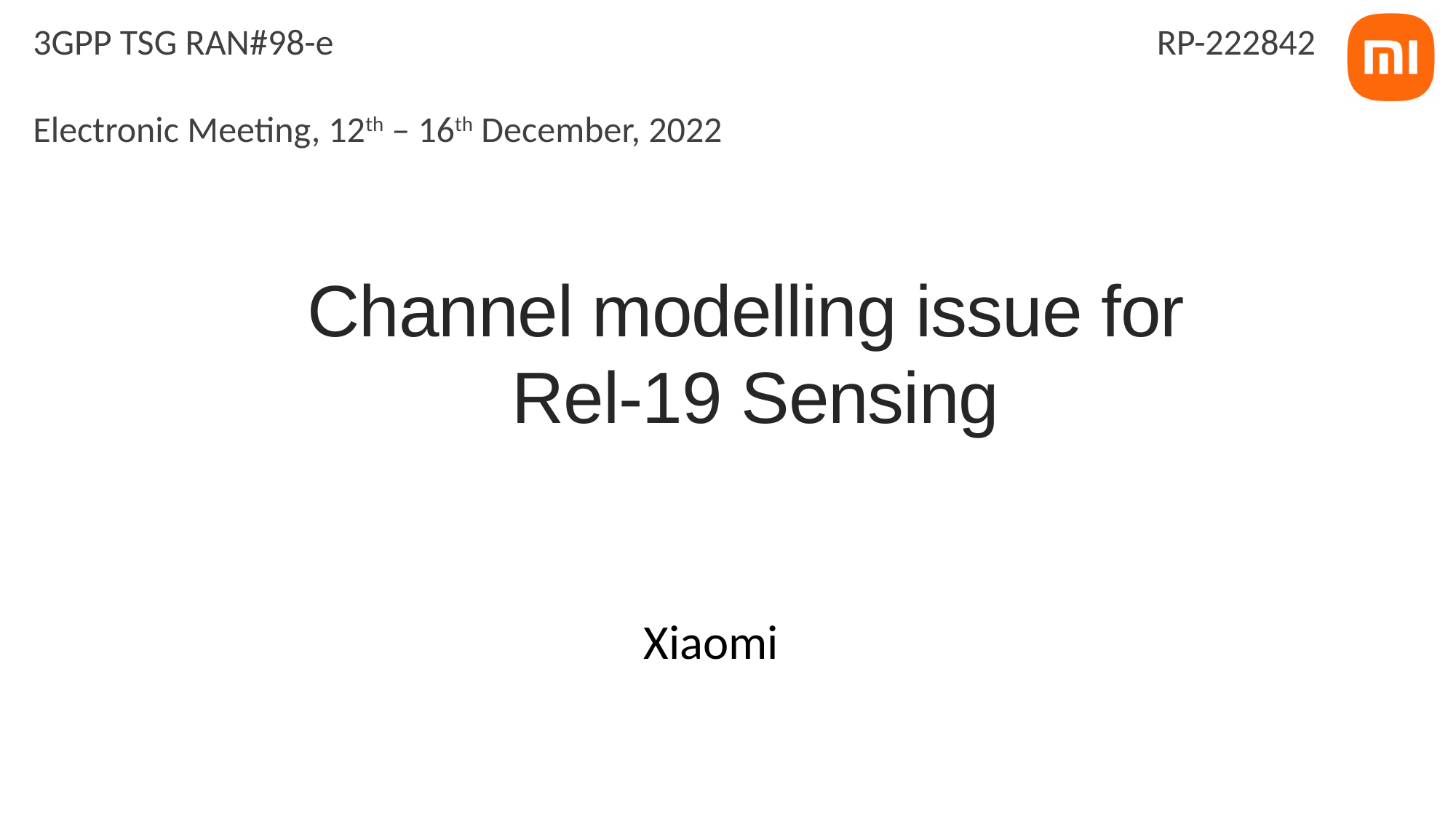

3GPP TSG RAN#98-e
Electronic Meeting, 12th – 16th December, 2022
RP-222842
# Channel modelling issue for Rel-19 Sensing
Xiaomi